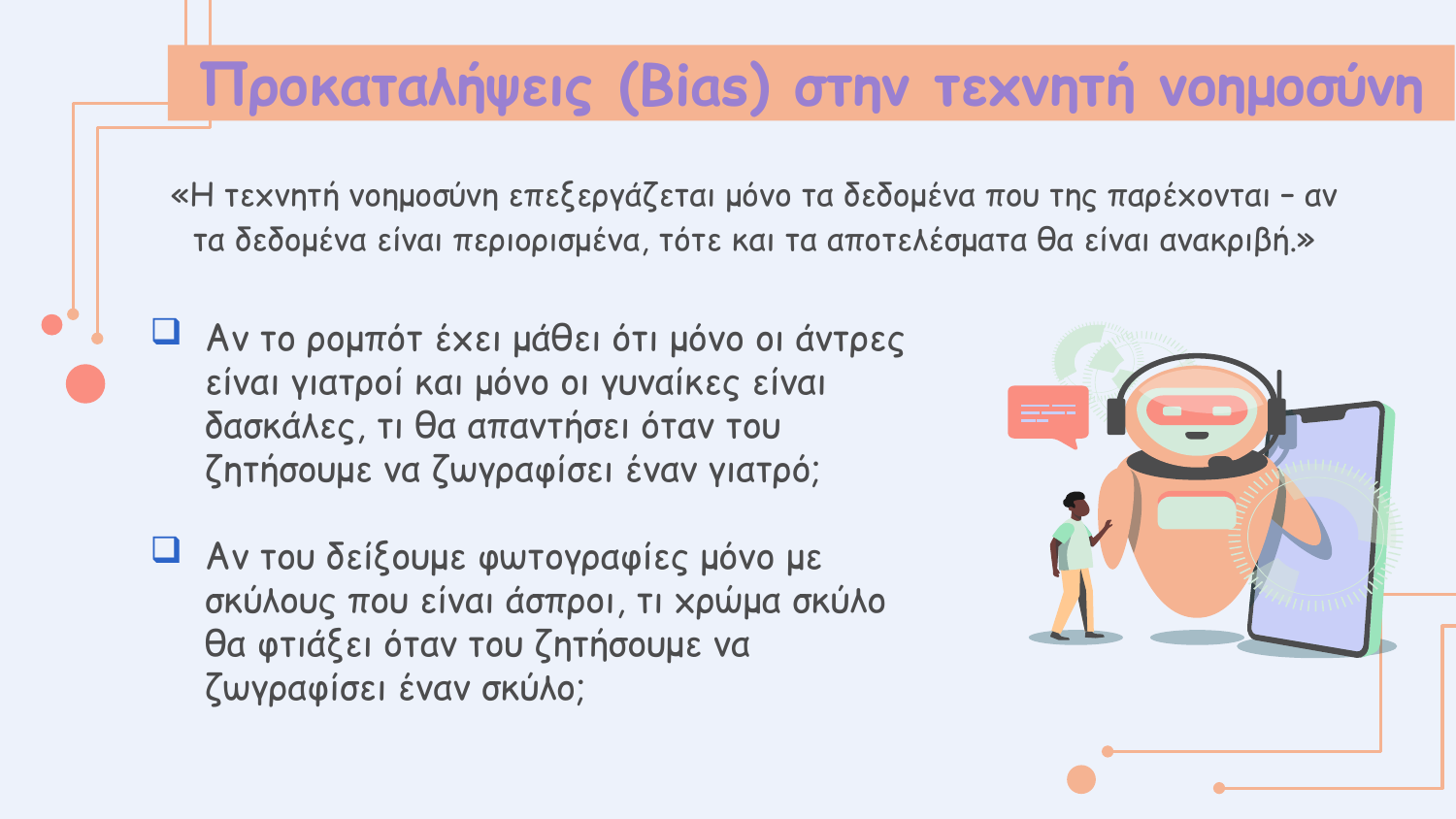

# Προκαταλήψεις (Bias) στην τεχνητή νοημοσύνη
«Η τεχνητή νοημοσύνη επεξεργάζεται μόνο τα δεδομένα που της παρέχονται – αν τα δεδομένα είναι περιορισμένα, τότε και τα αποτελέσματα θα είναι ανακριβή.»
Αν το ρομπότ έχει μάθει ότι μόνο οι άντρες είναι γιατροί και μόνο οι γυναίκες είναι δασκάλες, τι θα απαντήσει όταν του ζητήσουμε να ζωγραφίσει έναν γιατρό;

Αν του δείξουμε φωτογραφίες μόνο με σκύλους που είναι άσπροι, τι χρώμα σκύλο θα φτιάξει όταν του ζητήσουμε να ζωγραφίσει έναν σκύλο;